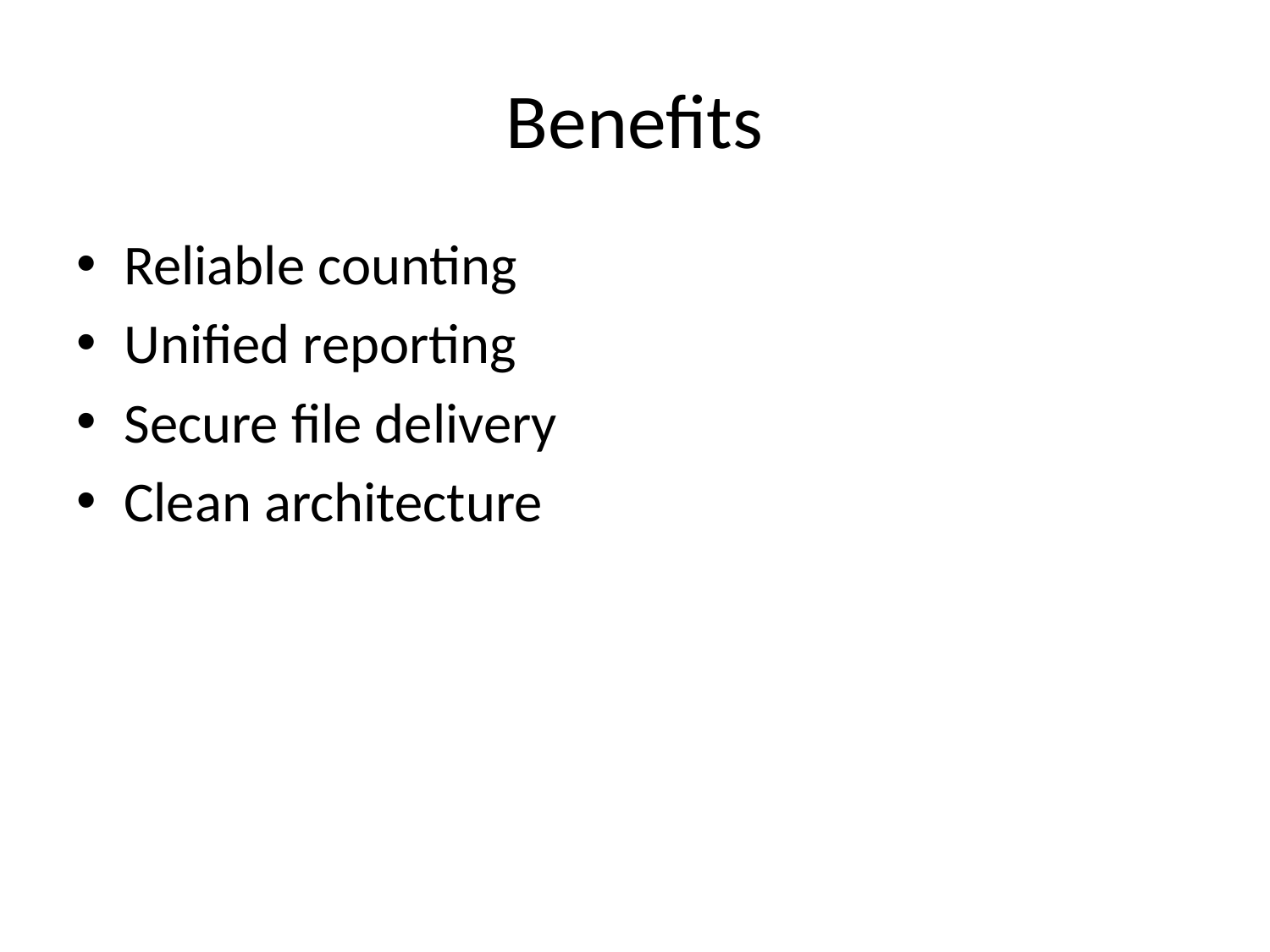

# Benefits
Reliable counting
Unified reporting
Secure file delivery
Clean architecture